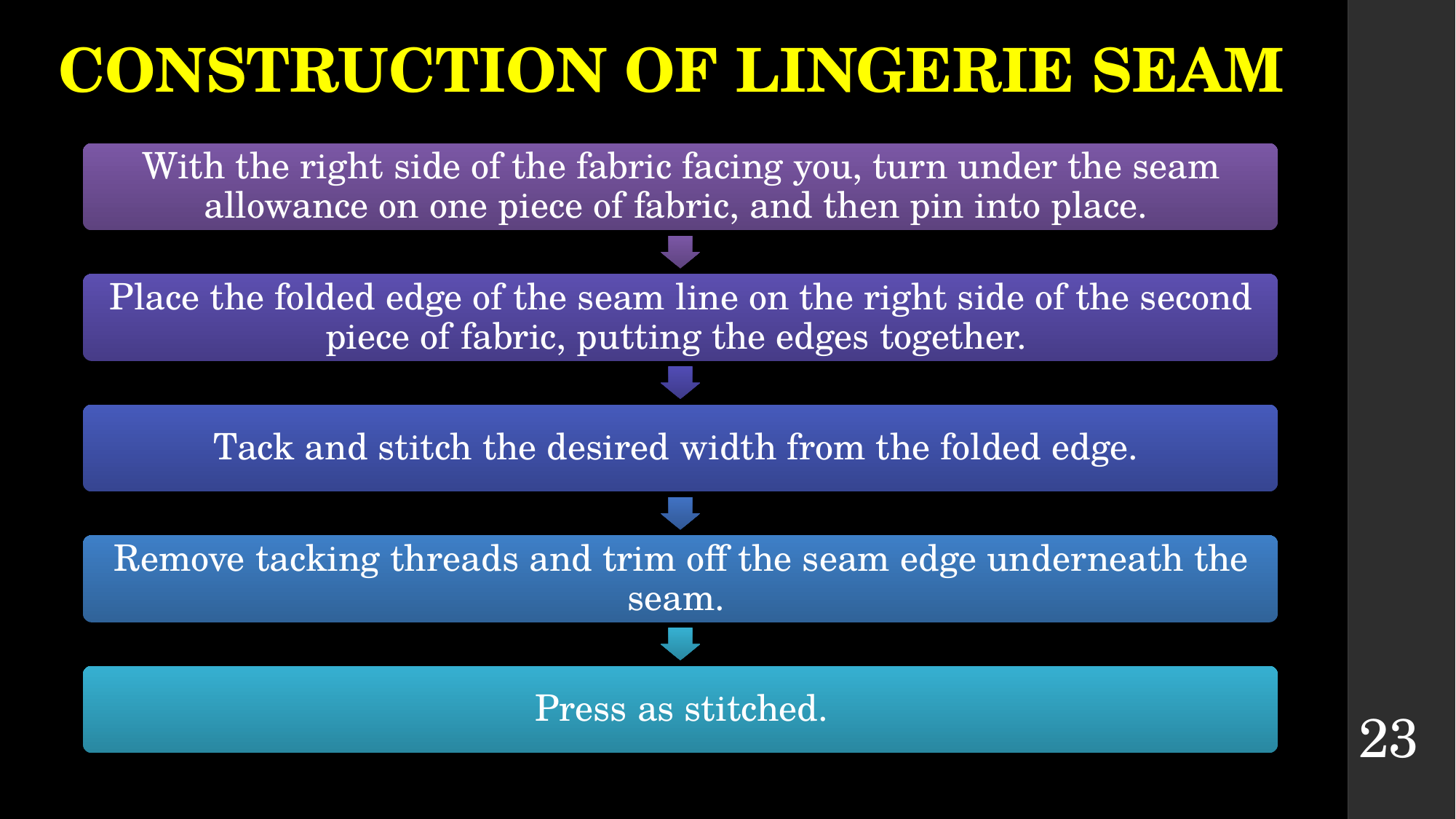

# CONSTRUCTION OF LINGERIE SEAM
With the right side of the fabric facing you, turn under the seam allowance on one piece of fabric, and then pin into place.

Place the folded edge of the seam line on the right side of the second piece of fabric, putting the edges together.

Tack and stitch the desired width from the folded edge.

Remove tacking threads and trim off the seam edge underneath the seam.

Press as stitched.
23